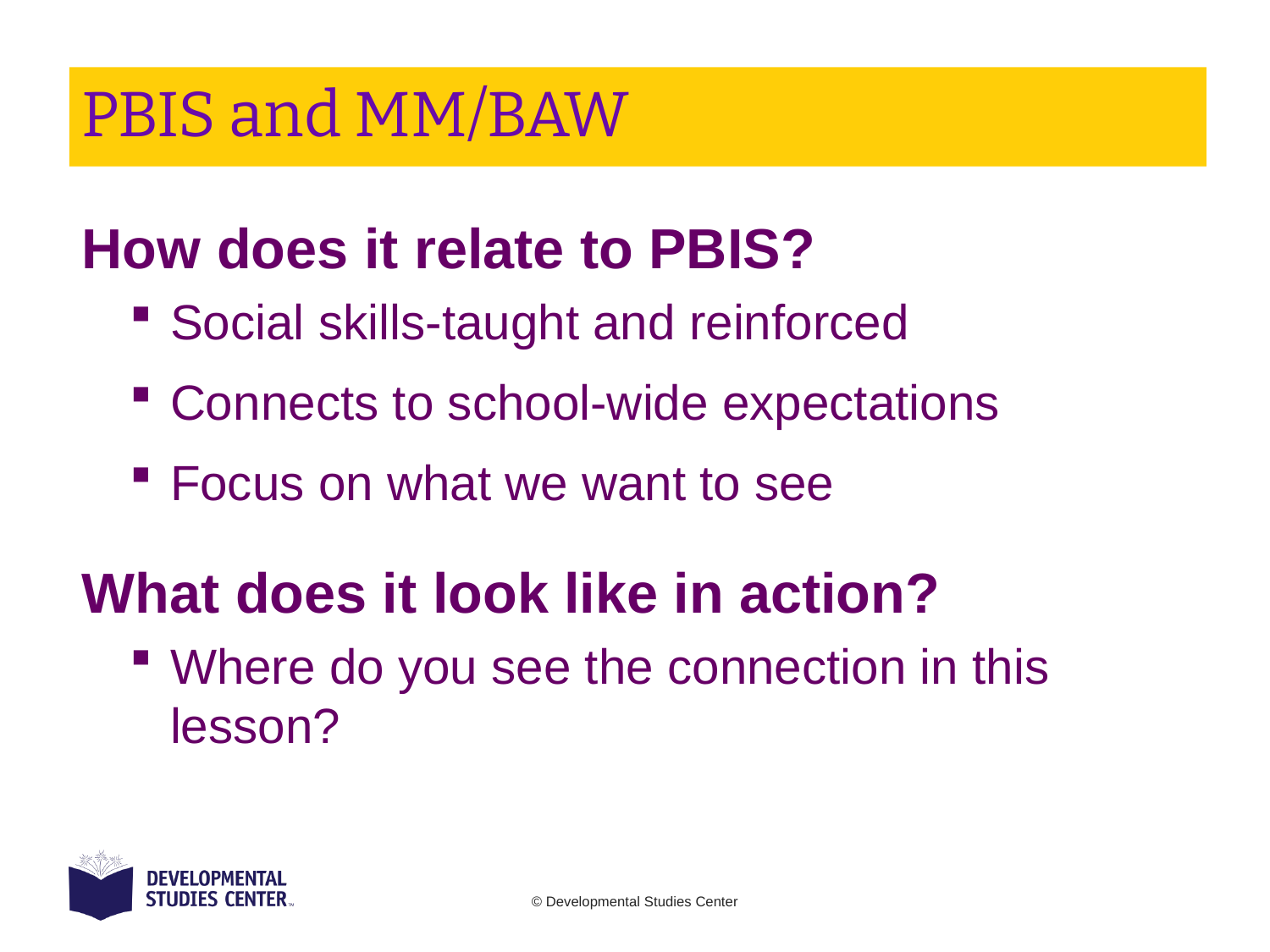

# PBIS and MM/BAW
How does it relate to PBIS?
Social skills-taught and reinforced
Connects to school-wide expectations
Focus on what we want to see
What does it look like in action?
Where do you see the connection in this lesson?